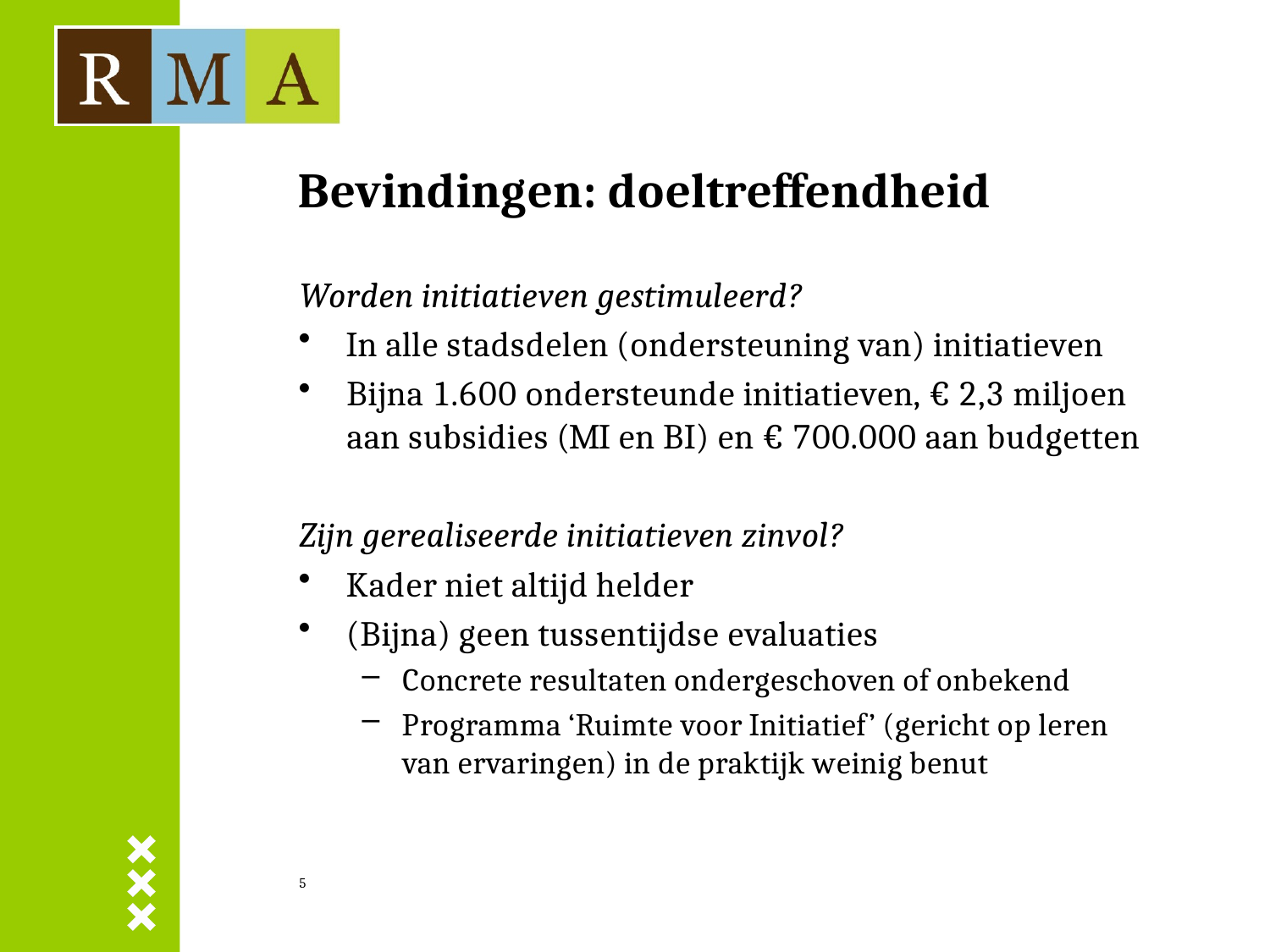

# Bevindingen: doeltreffendheid
Worden initiatieven gestimuleerd?
In alle stadsdelen (ondersteuning van) initiatieven
Bijna 1.600 ondersteunde initiatieven, € 2,3 miljoen aan subsidies (MI en BI) en € 700.000 aan budgetten

Zijn gerealiseerde initiatieven zinvol?
Kader niet altijd helder
(Bijna) geen tussentijdse evaluaties
Concrete resultaten ondergeschoven of onbekend
Programma ‘Ruimte voor Initiatief’ (gericht op leren van ervaringen) in de praktijk weinig benut
5